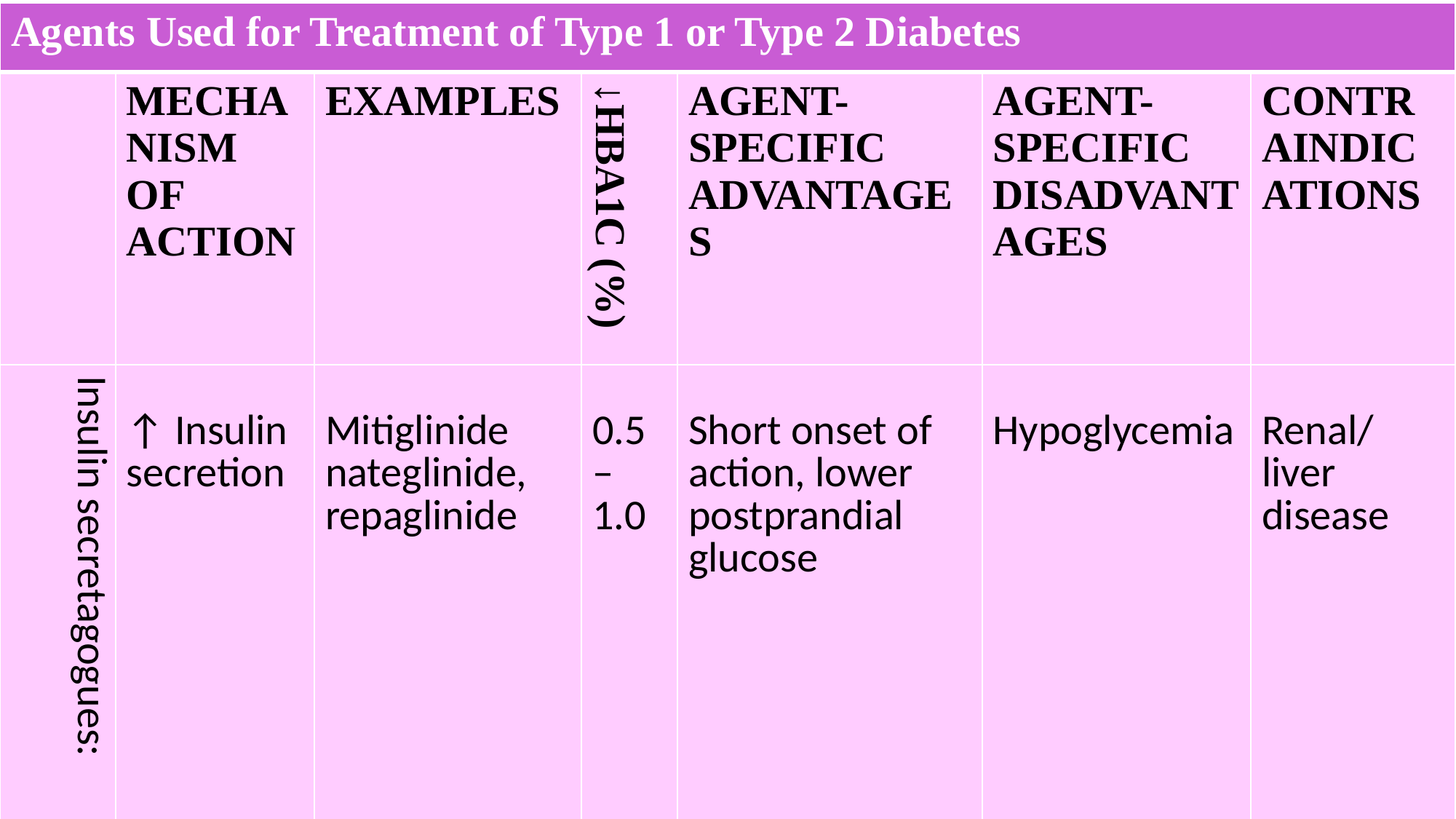

| Agents Used for Treatment of Type 1 or Type 2 Diabetes |  |  |  |  |  |  |
| --- | --- | --- | --- | --- | --- | --- |
|  | MECHANISM OF ACTION | EXAMPLES | ↓HBA1C (%) | AGENT-SPECIFIC ADVANTAGES | AGENT-SPECIFIC DISADVANTAGES | CONTRAINDICATIONS |
| Insulin secretagogues: Nonsulfonylureas | ↑ Insulin secretion | Mitiglinide nateglinide, repaglinide | 0.5–1.0 | Short onset of action, lower postprandial glucose | Hypoglycemia | Renal/liver disease |